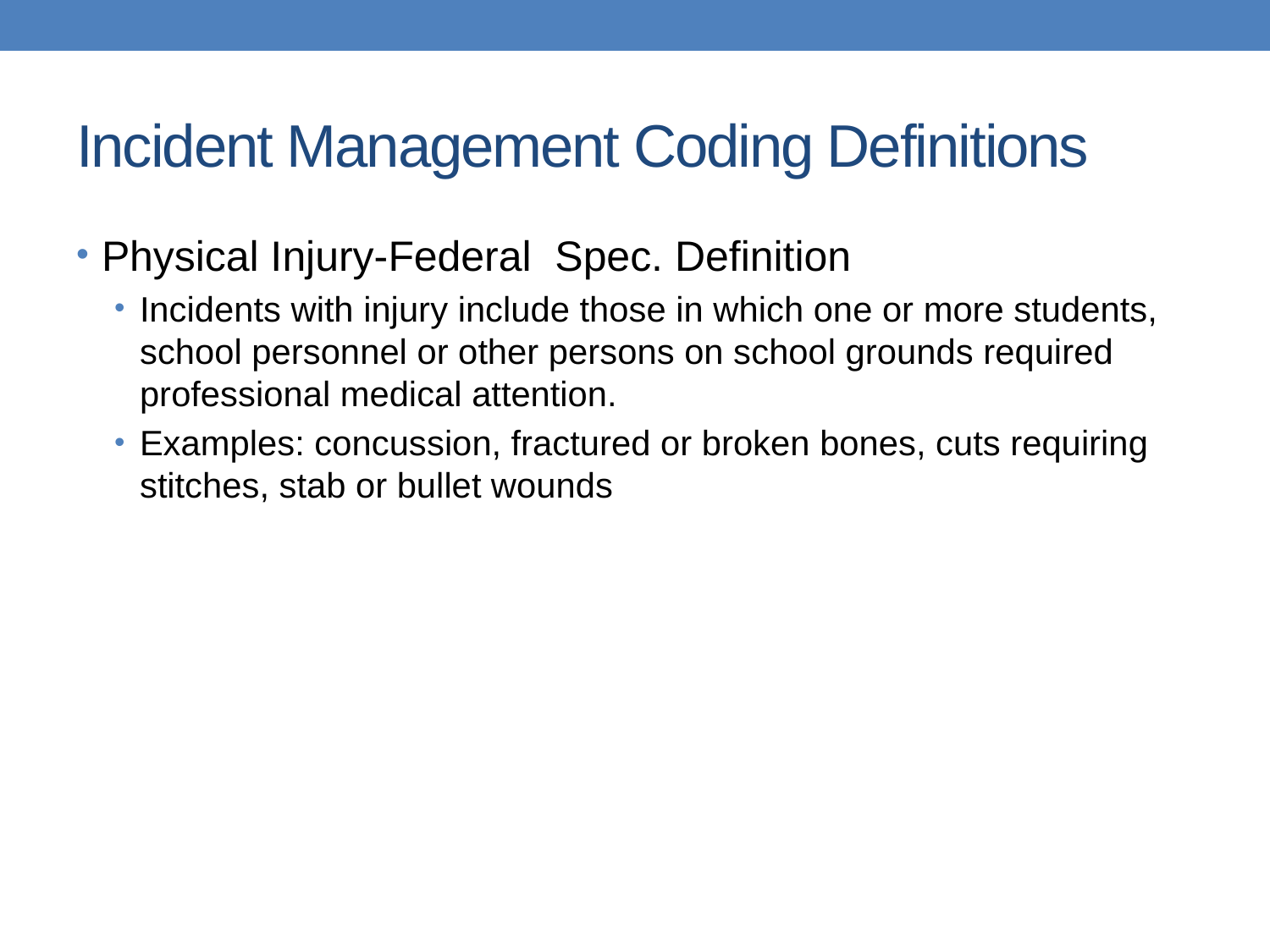

# Incident Management Coding Definitions
Physical Injury-Federal  Spec. Definition
Incidents with injury include those in which one or more students, school personnel or other persons on school grounds required professional medical attention.
Examples: concussion, fractured or broken bones, cuts requiring stitches, stab or bullet wounds